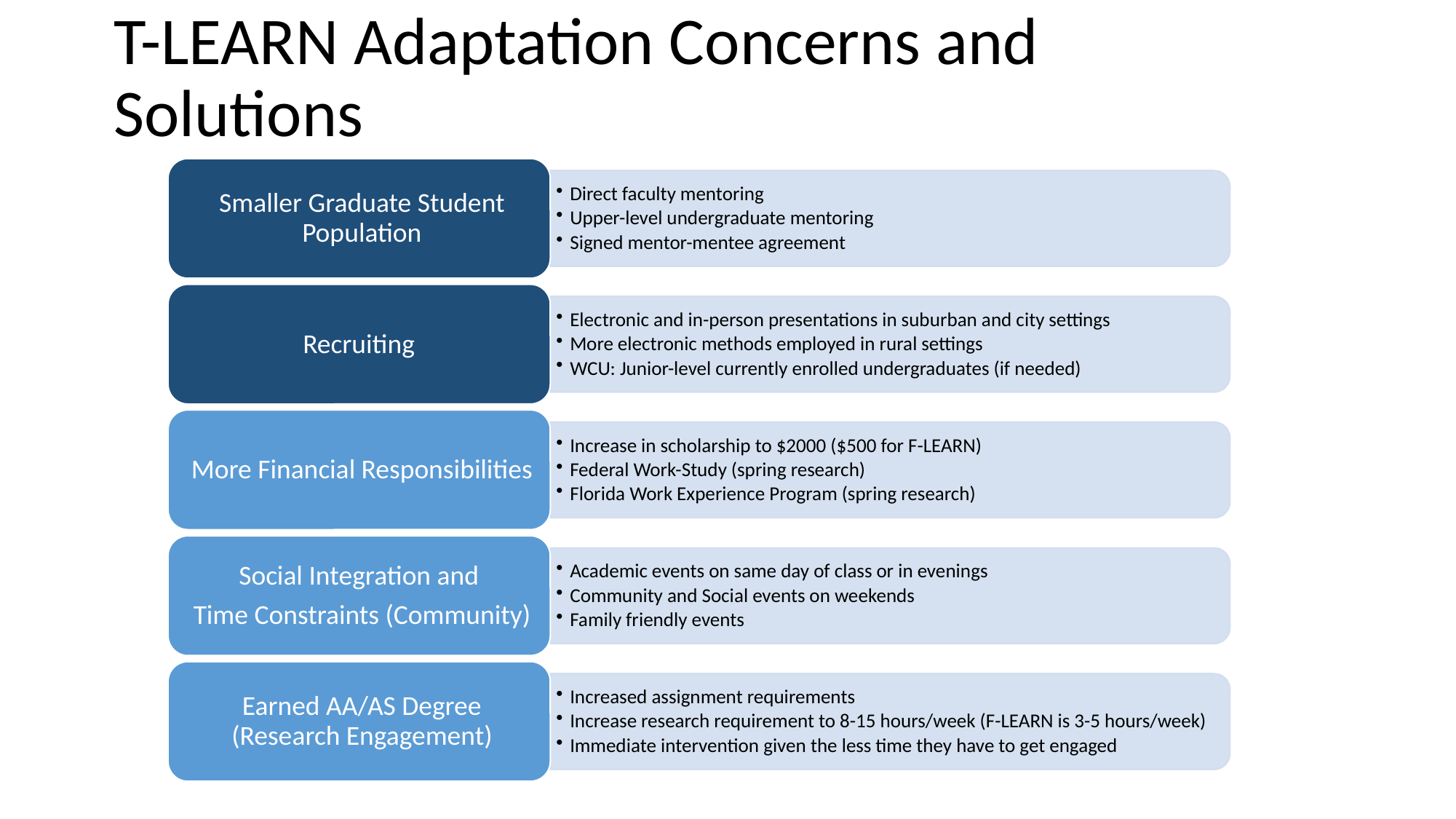

# T-LEARN Adaptation Concerns and Solutions
Direct faculty mentoring
Upper-level undergraduate mentoring
Signed mentor-mentee agreement
Smaller Graduate Student Population
Electronic and in-person presentations in suburban and city settings
More electronic methods employed in rural settings
WCU: Junior-level currently enrolled undergraduates (if needed)
Recruiting
Increase in scholarship to $2000 ($500 for F-LEARN)
Federal Work-Study (spring research)
Florida Work Experience Program (spring research)
More Financial Responsibilities
Academic events on same day of class or in evenings
Community and Social events on weekends
Family friendly events
Social Integration and
Time Constraints (Community)
Increased assignment requirements
Increase research requirement to 8-15 hours/week (F-LEARN is 3-5 hours/week)
Immediate intervention given the less time they have to get engaged
Earned AA/AS Degree (Research Engagement)